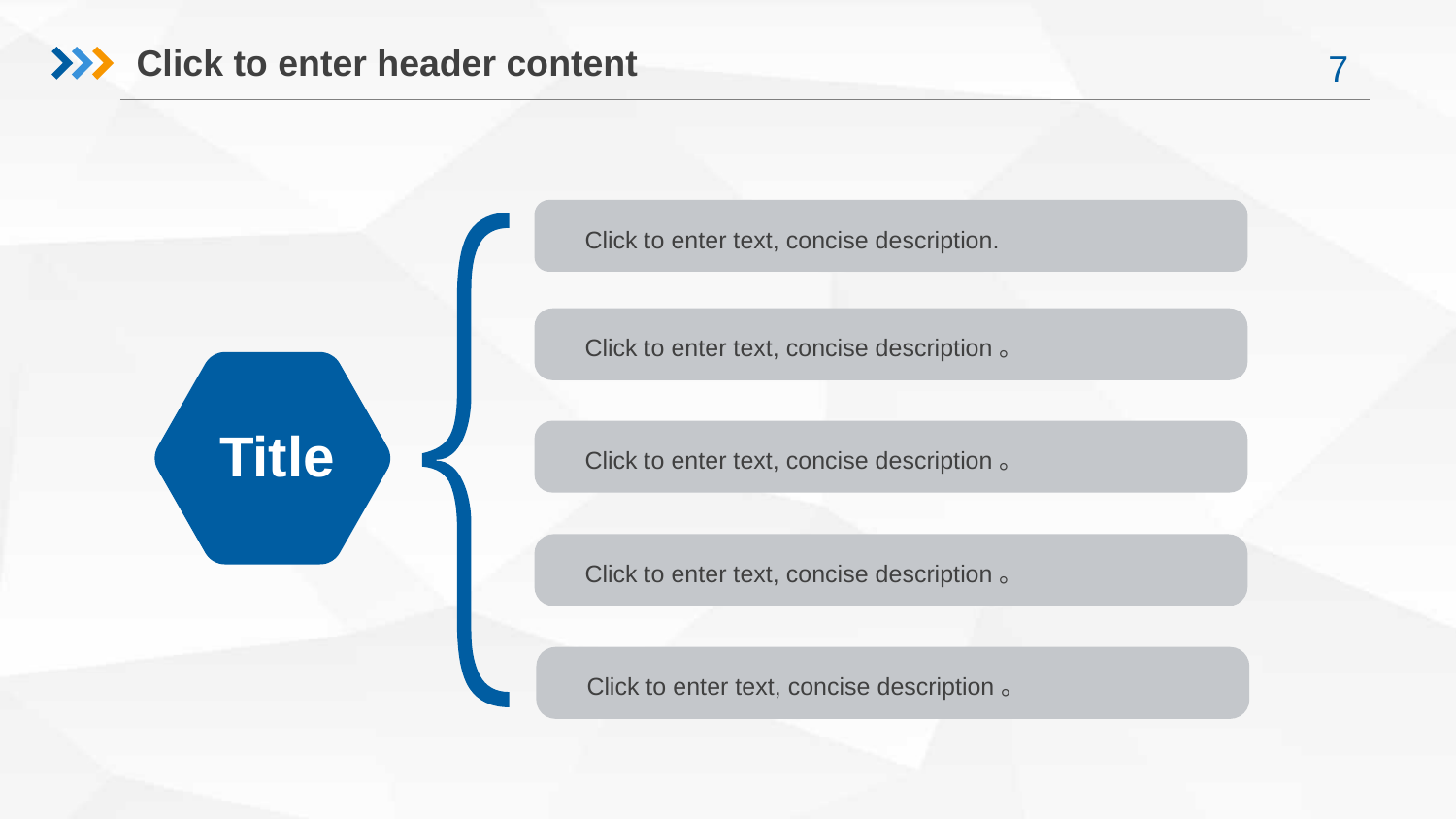

Click to enter header content

Click to enter text, concise description.

Click to enter text, concise description。

Title
Click to enter text, concise description。

Click to enter text, concise description。

Click to enter text, concise description。